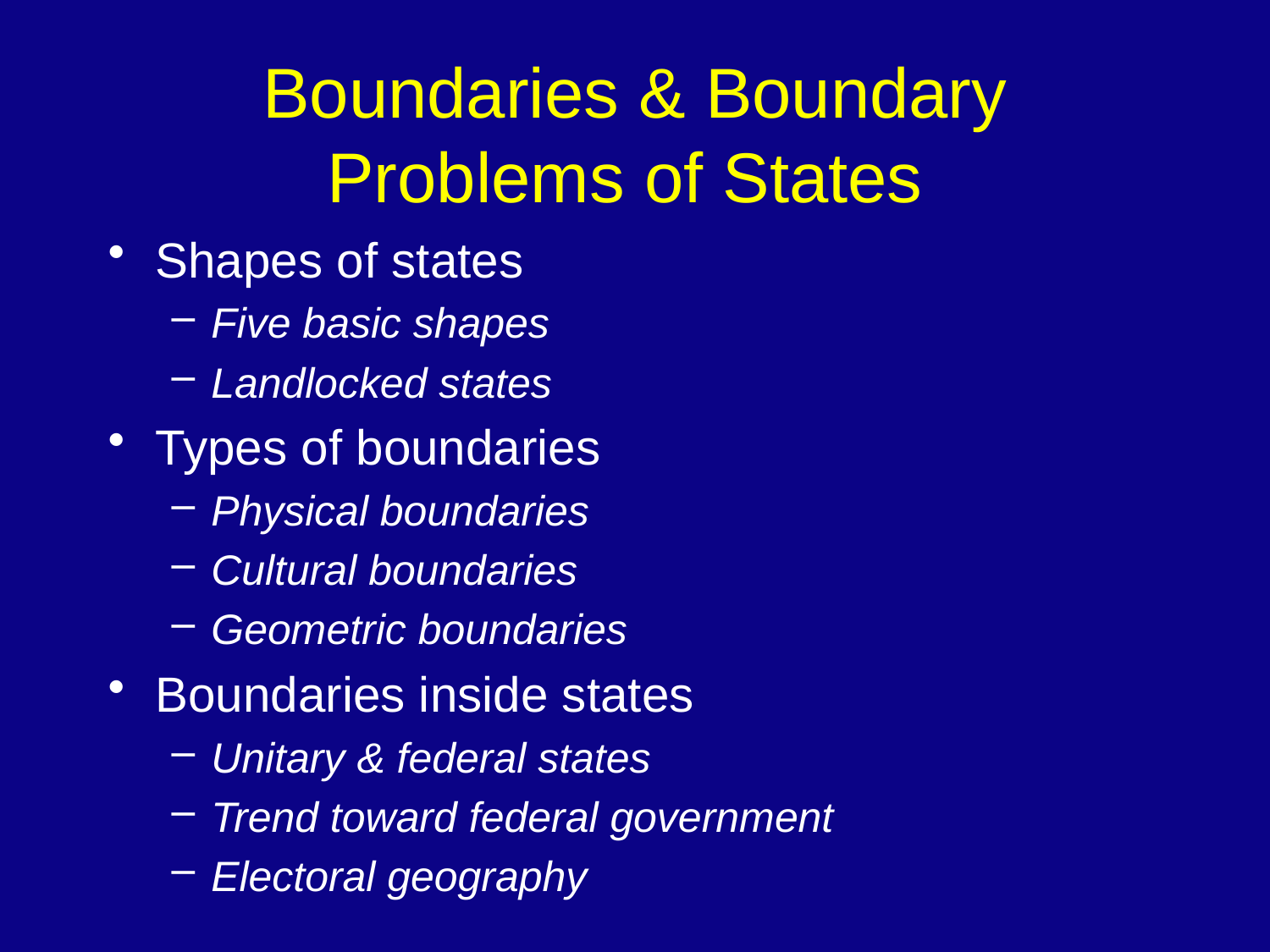

# Boundaries & Boundary Problems of States
Shapes of states
Five basic shapes
Landlocked states
Types of boundaries
Physical boundaries
Cultural boundaries
Geometric boundaries
Boundaries inside states
Unitary & federal states
Trend toward federal government
Electoral geography